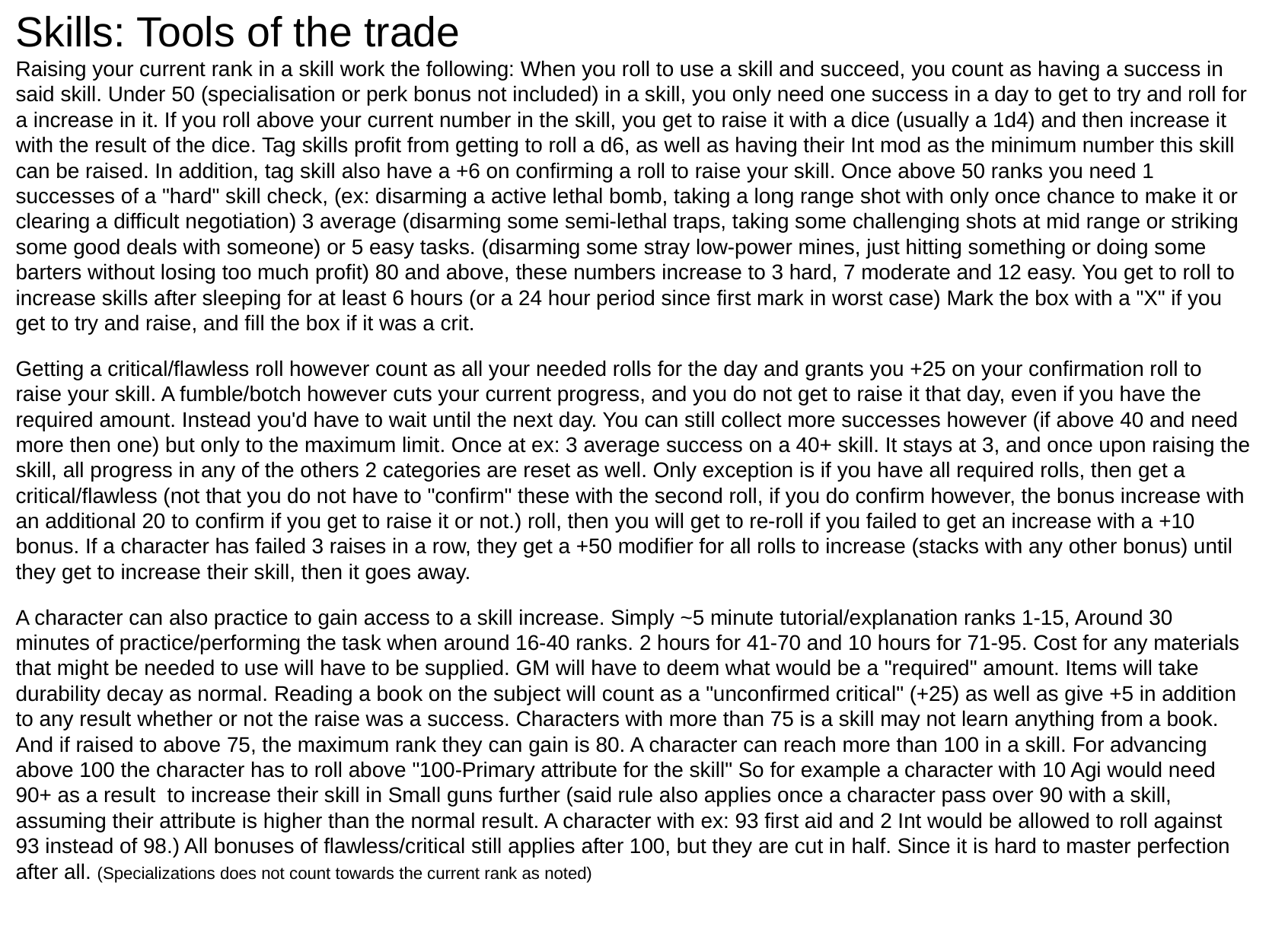

Skills: Tools of the trade
Raising your current rank in a skill work the following: When you roll to use a skill and succeed, you count as having a success in said skill. Under 50 (specialisation or perk bonus not included) in a skill, you only need one success in a day to get to try and roll for a increase in it. If you roll above your current number in the skill, you get to raise it with a dice (usually a 1d4) and then increase it with the result of the dice. Tag skills profit from getting to roll a d6, as well as having their Int mod as the minimum number this skill can be raised. In addition, tag skill also have a +6 on confirming a roll to raise your skill. Once above 50 ranks you need 1 successes of a "hard" skill check, (ex: disarming a active lethal bomb, taking a long range shot with only once chance to make it or clearing a difficult negotiation) 3 average (disarming some semi-lethal traps, taking some challenging shots at mid range or striking some good deals with someone) or 5 easy tasks. (disarming some stray low-power mines, just hitting something or doing some barters without losing too much profit) 80 and above, these numbers increase to 3 hard, 7 moderate and 12 easy. You get to roll to increase skills after sleeping for at least 6 hours (or a 24 hour period since first mark in worst case) Mark the box with a "X" if you get to try and raise, and fill the box if it was a crit.

Getting a critical/flawless roll however count as all your needed rolls for the day and grants you +25 on your confirmation roll to raise your skill. A fumble/botch however cuts your current progress, and you do not get to raise it that day, even if you have the required amount. Instead you'd have to wait until the next day. You can still collect more successes however (if above 40 and need more then one) but only to the maximum limit. Once at ex: 3 average success on a 40+ skill. It stays at 3, and once upon raising the skill, all progress in any of the others 2 categories are reset as well. Only exception is if you have all required rolls, then get a critical/flawless (not that you do not have to "confirm" these with the second roll, if you do confirm however, the bonus increase with an additional 20 to confirm if you get to raise it or not.) roll, then you will get to re-roll if you failed to get an increase with a +10 bonus. If a character has failed 3 raises in a row, they get a +50 modifier for all rolls to increase (stacks with any other bonus) until they get to increase their skill, then it goes away.

A character can also practice to gain access to a skill increase. Simply ~5 minute tutorial/explanation ranks 1-15, Around 30 minutes of practice/performing the task when around 16-40 ranks. 2 hours for 41-70 and 10 hours for 71-95. Cost for any materials that might be needed to use will have to be supplied. GM will have to deem what would be a "required" amount. Items will take durability decay as normal. Reading a book on the subject will count as a "unconfirmed critical" (+25) as well as give +5 in addition to any result whether or not the raise was a success. Characters with more than 75 is a skill may not learn anything from a book. And if raised to above 75, the maximum rank they can gain is 80. A character can reach more than 100 in a skill. For advancing above 100 the character has to roll above "100-Primary attribute for the skill" So for example a character with 10 Agi would need 90+ as a result  to increase their skill in Small guns further (said rule also applies once a character pass over 90 with a skill, assuming their attribute is higher than the normal result. A character with ex: 93 first aid and 2 Int would be allowed to roll against 93 instead of 98.) All bonuses of flawless/critical still applies after 100, but they are cut in half. Since it is hard to master perfection after all. (Specializations does not count towards the current rank as noted)